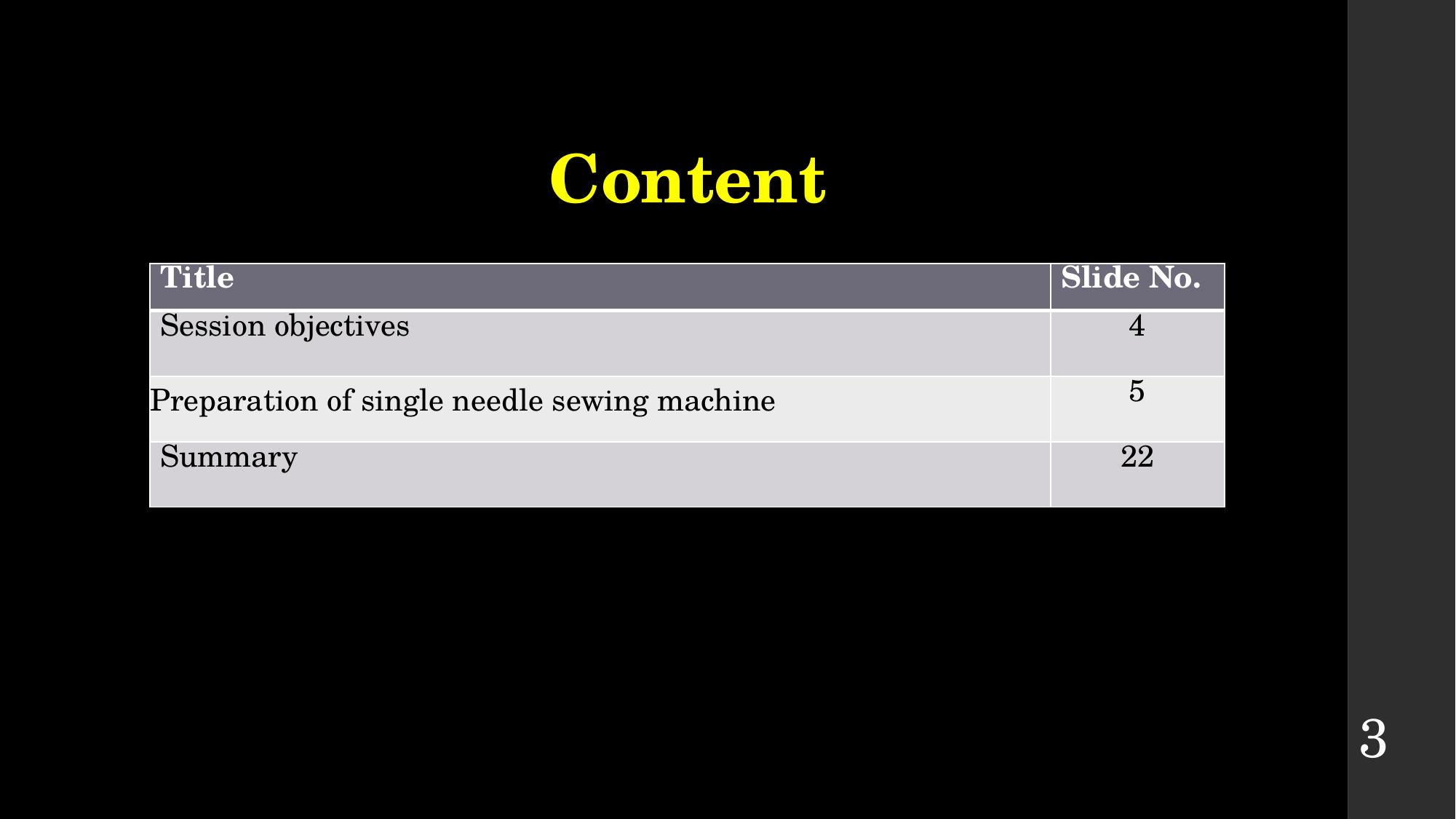

# Content
| Title | Slide No. |
| --- | --- |
| Session objectives | 4 |
| Preparation of single needle sewing machine | 5 |
| Summary | 22 |
3